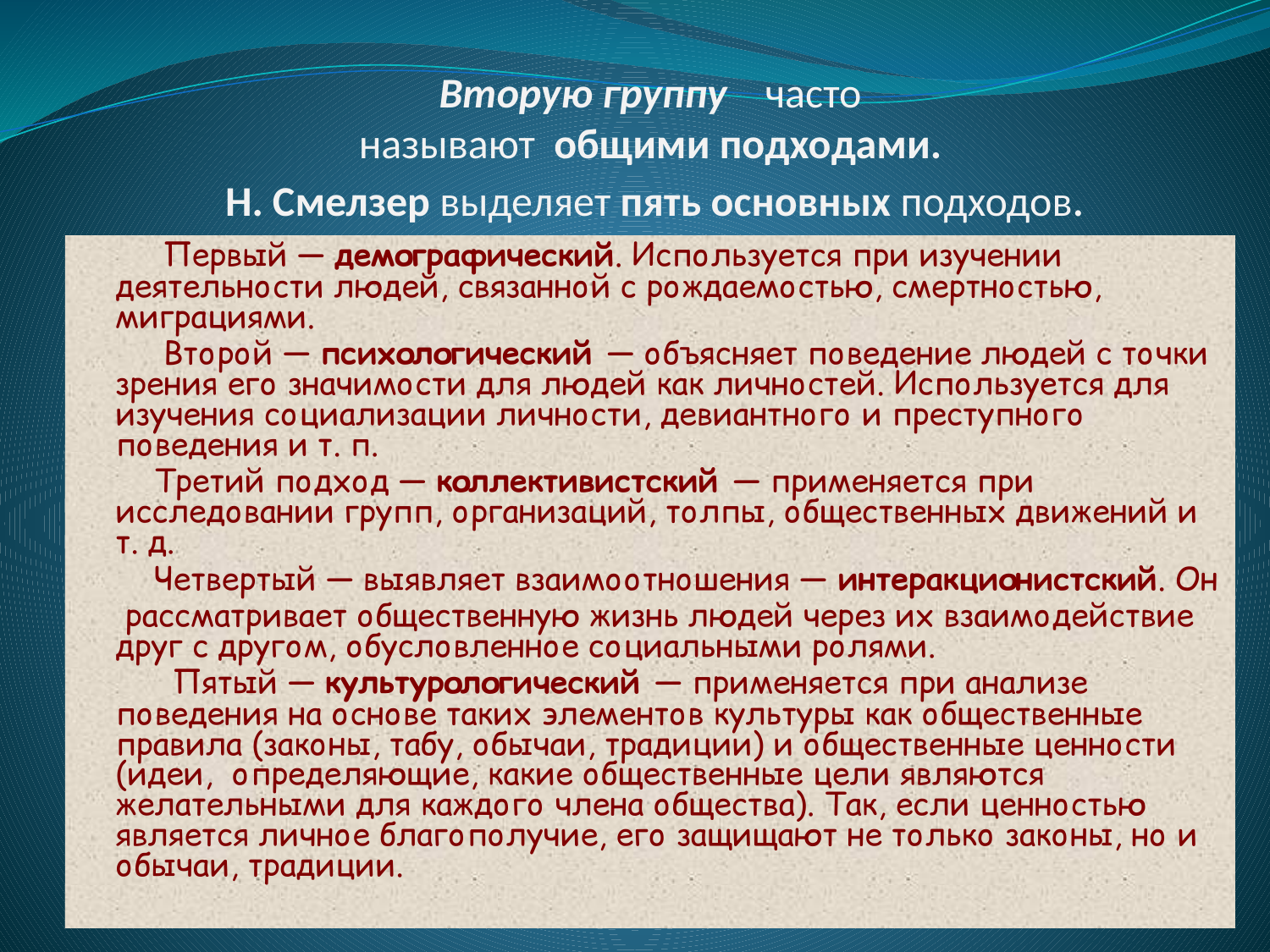

# Вторую группу    часто называют  общими подходами. Н. Смелзер выделяет пять основных подходов.
         Первый — демографический. Используется при изучении деятельности людей, связанной с рождаемостью, смертностью, миграциями.
         Второй — психологический — объясняет поведение людей с точки зрения его значимости для людей как личностей. Используется для изучения социализации личности, девиантного и преступного поведения и т. п.
        Третий подход — коллективистский — применяется при исследовании групп, организаций, толпы, общественных движений и т. д.
        Четвертый — выявляет взаимоотношения — интеракционистский. Он
     рассматривает общественную жизнь людей через их взаимодействие друг с другом, обусловленное социальными ролями.
          Пятый — культурологический — применяется при анализе поведения на основе таких элементов культуры как общественные правила (законы, табу, обычаи, традиции) и общественные ценности (идеи,  определяющие, какие общественные цели являются желательными для каждого члена общества). Так, если ценностью является личное благополучие, его защищают не только законы, но и обычаи, традиции.